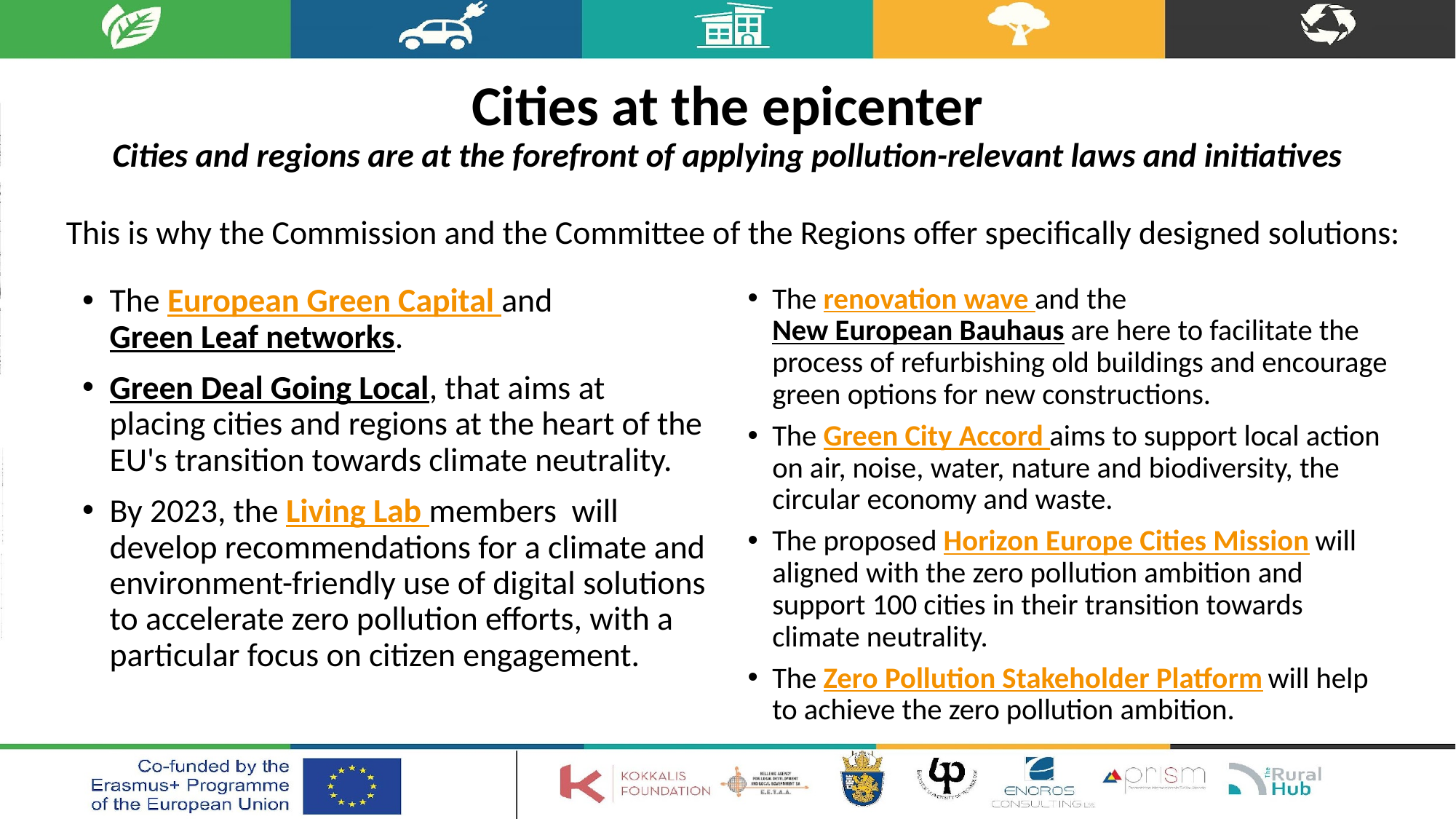

# Cities at the epicenter Cities and regions are at the forefront of applying pollution-relevant laws and initiatives
This is why the Commission and the Committee of the Regions offer specifically designed solutions:
The European Green Capital and Green Leaf networks.
Green Deal Going Local, that aims at placing cities and regions at the heart of the EU's transition towards climate neutrality.
By 2023, the Living Lab members  will develop recommendations for a climate and environment-friendly use of digital solutions to accelerate zero pollution efforts, with a particular focus on citizen engagement.
The renovation wave and the New European Bauhaus are here to facilitate the process of refurbishing old buildings and encourage green options for new constructions.
The Green City Accord aims to support local action on air, noise, water, nature and biodiversity, the circular economy and waste.
The proposed Horizon Europe Cities Mission will aligned with the zero pollution ambition and support 100 cities in their transition towards climate neutrality.
The Zero Pollution Stakeholder Platform will help to achieve the zero pollution ambition.